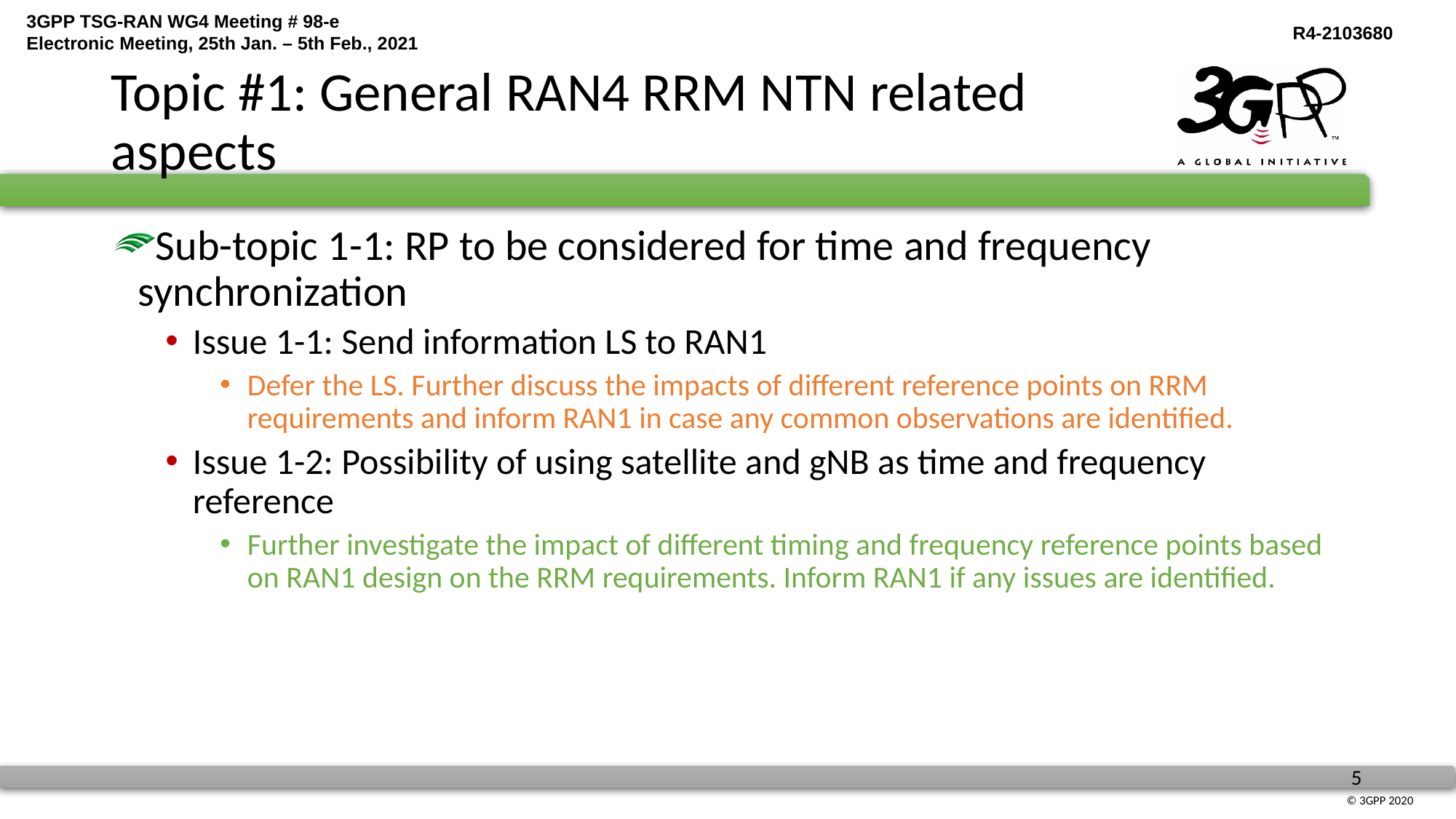

# Topic #1: General RAN4 RRM NTN related aspects
Sub-topic 1-1: RP to be considered for time and frequency synchronization
Issue 1-1: Send information LS to RAN1
Defer the LS. Further discuss the impacts of different reference points on RRM requirements and inform RAN1 in case any common observations are identified.
Issue 1-2: Possibility of using satellite and gNB as time and frequency reference
Further investigate the impact of different timing and frequency reference points based on RAN1 design on the RRM requirements. Inform RAN1 if any issues are identified.